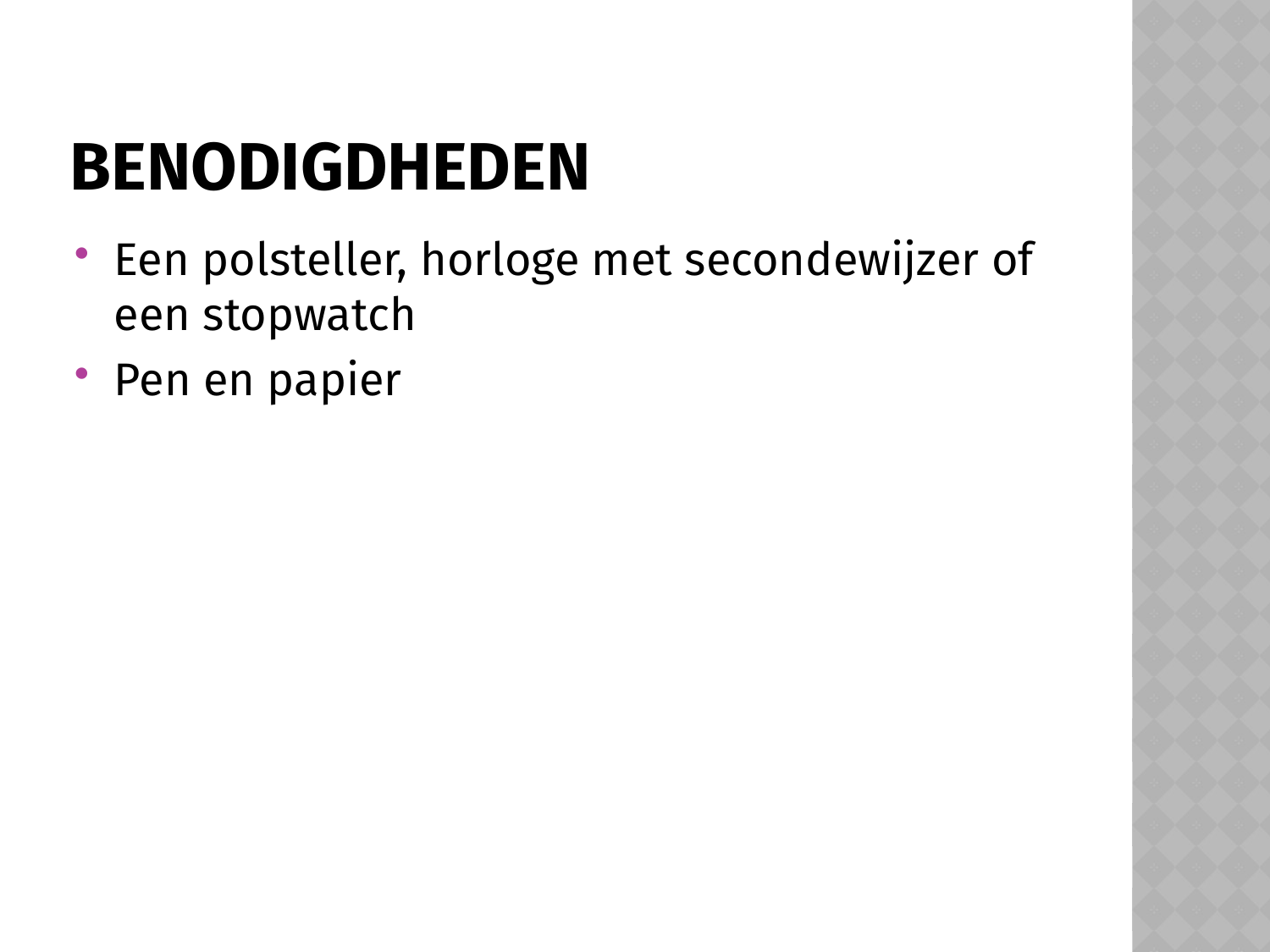

# benodigdheden
Een polsteller, horloge met secondewijzer of een stopwatch
Pen en papier